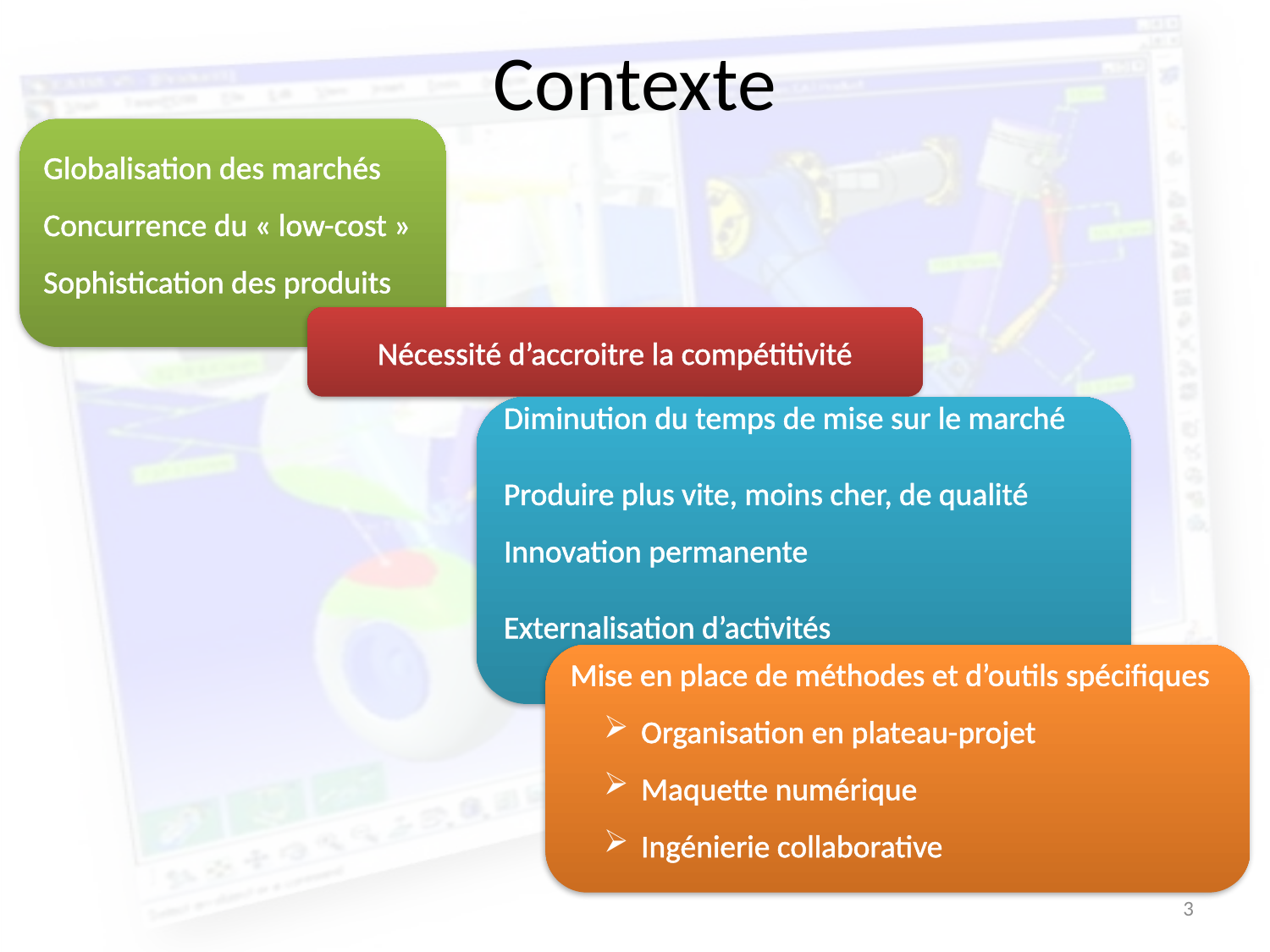

# Contexte
Globalisation des marchés
Concurrence du « low-cost »
Sophistication des produits

Nécessité d’accroitre la compétitivité
Diminution du temps de mise sur le marché
Produire plus vite, moins cher, de qualité
Innovation permanente
Externalisation d’activités

Mise en place de méthodes et d’outils spécifiques
 Organisation en plateau-projet
 Maquette numérique
 Ingénierie collaborative

3